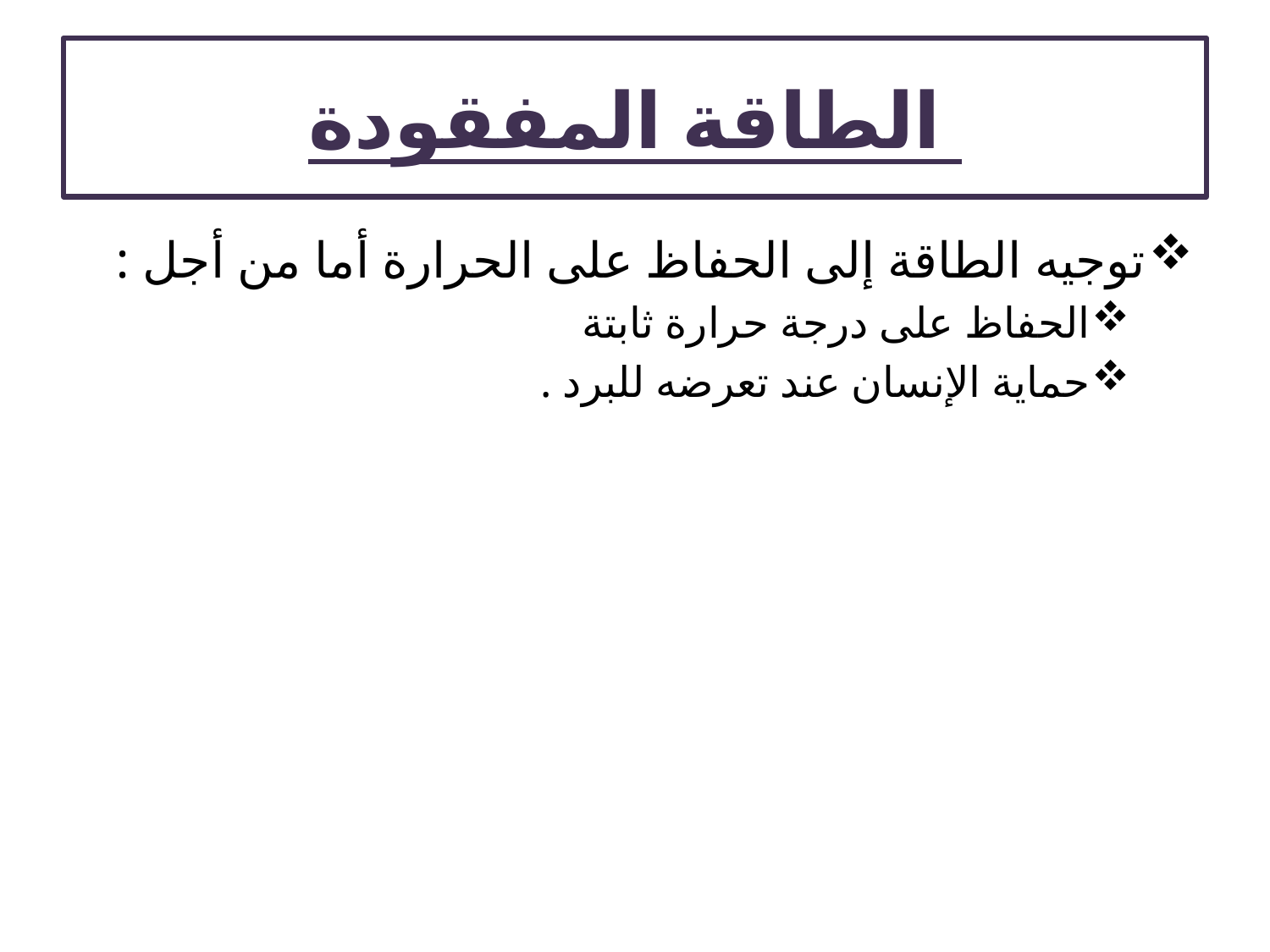

# الطاقة المفقودة
توجيه الطاقة إلى الحفاظ على الحرارة أما من أجل :
الحفاظ على درجة حرارة ثابتة
حماية الإنسان عند تعرضه للبرد .